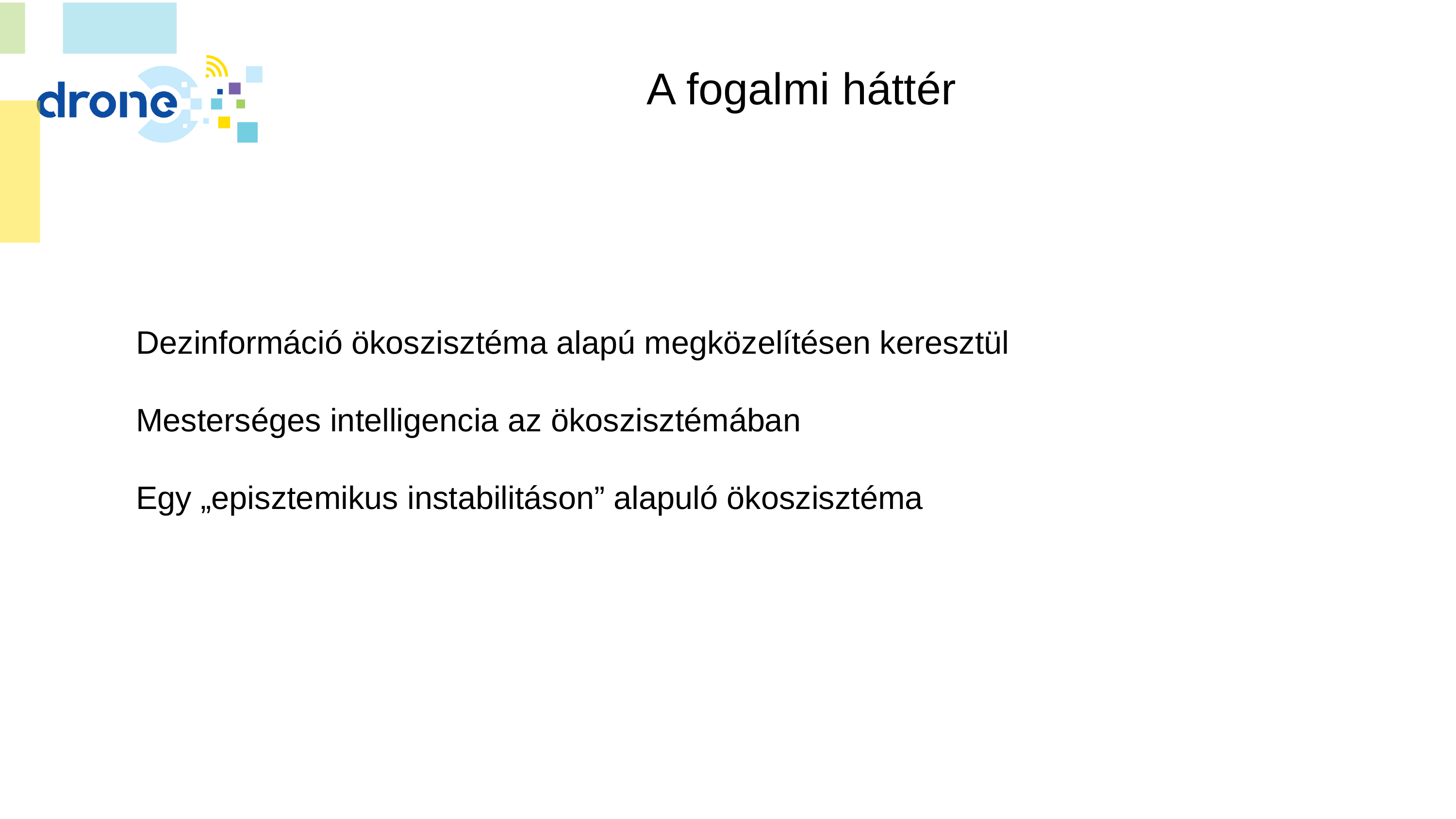

# A fogalmi háttér

Dezinformáció ökoszisztéma alapú megközelítésen keresztül

Mesterséges intelligencia az ökoszisztémában

Egy „episztemikus instabilitáson” alapuló ökoszisztéma